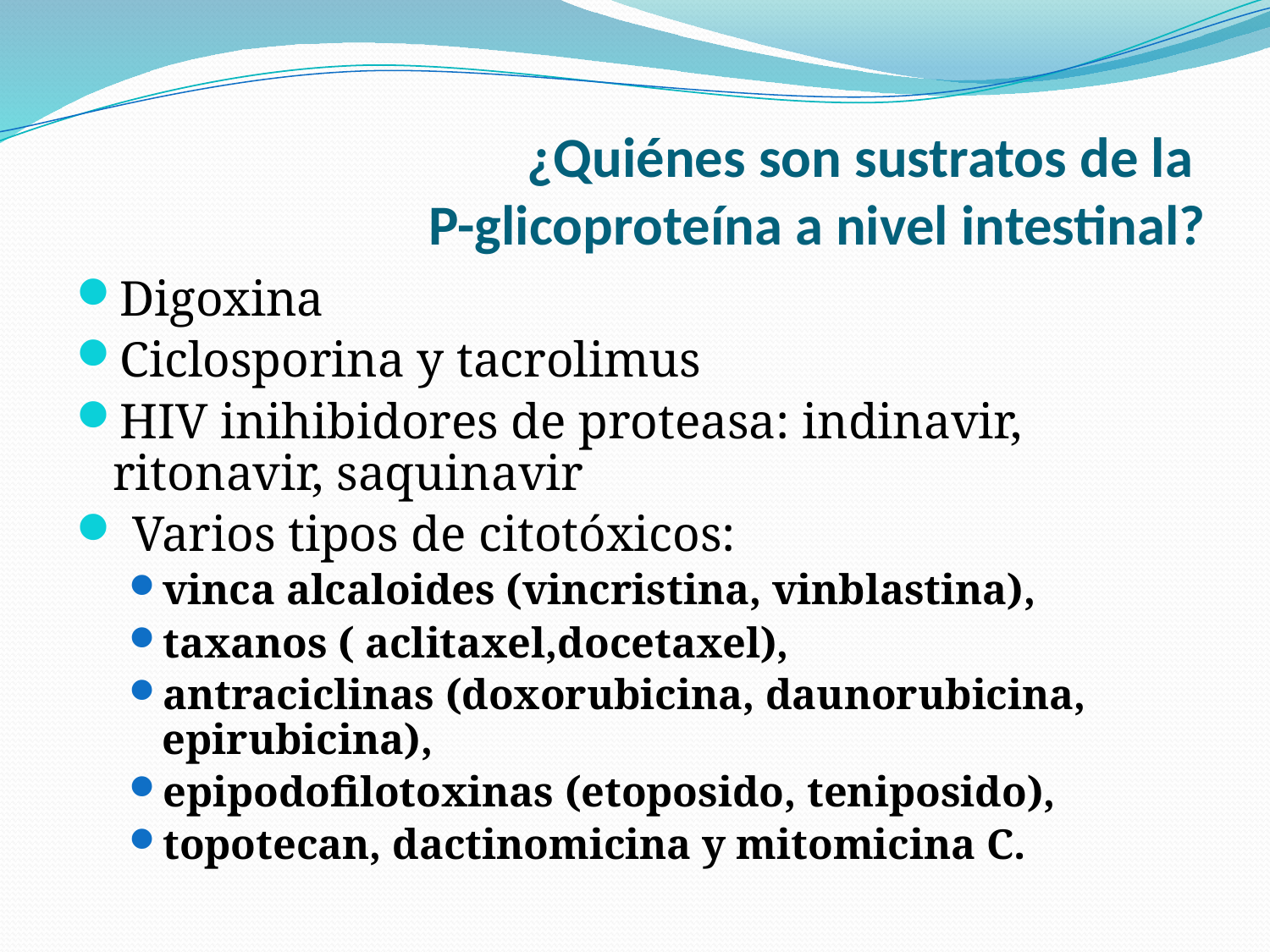

# ¿Quiénes son sustratos de la P-glicoproteína a nivel intestinal?
Digoxina
Ciclosporina y tacrolimus
HIV inihibidores de proteasa: indinavir, ritonavir, saquinavir
 Varios tipos de citotóxicos:
vinca alcaloides (vincristina, vinblastina),
taxanos ( aclitaxel,docetaxel),
antraciclinas (doxorubicina, daunorubicina, epirubicina),
epipodofilotoxinas (etoposido, teniposido),
topotecan, dactinomicina y mitomicina C.